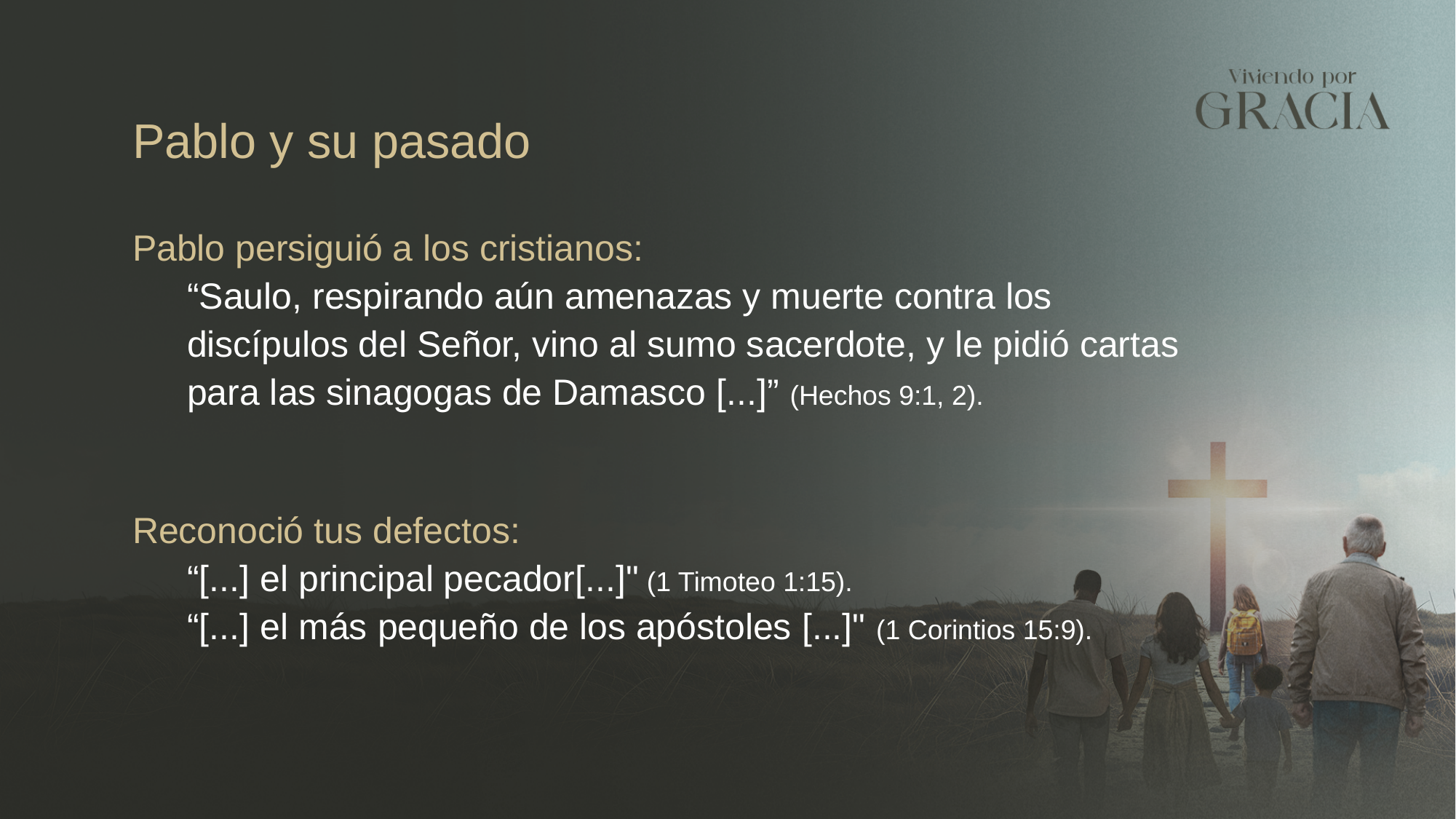

Pablo y su pasado
Pablo persiguió a los cristianos:
“Saulo, respirando aún amenazas y muerte contra los discípulos del Señor, vino al sumo sacerdote, y le pidió cartas para las sinagogas de Damasco [...]” (Hechos 9:1, 2).
Reconoció tus defectos:
“[...] el principal pecador[...]" (1 Timoteo 1:15).
“[...] el más pequeño de los apóstoles [...]" (1 Corintios 15:9).